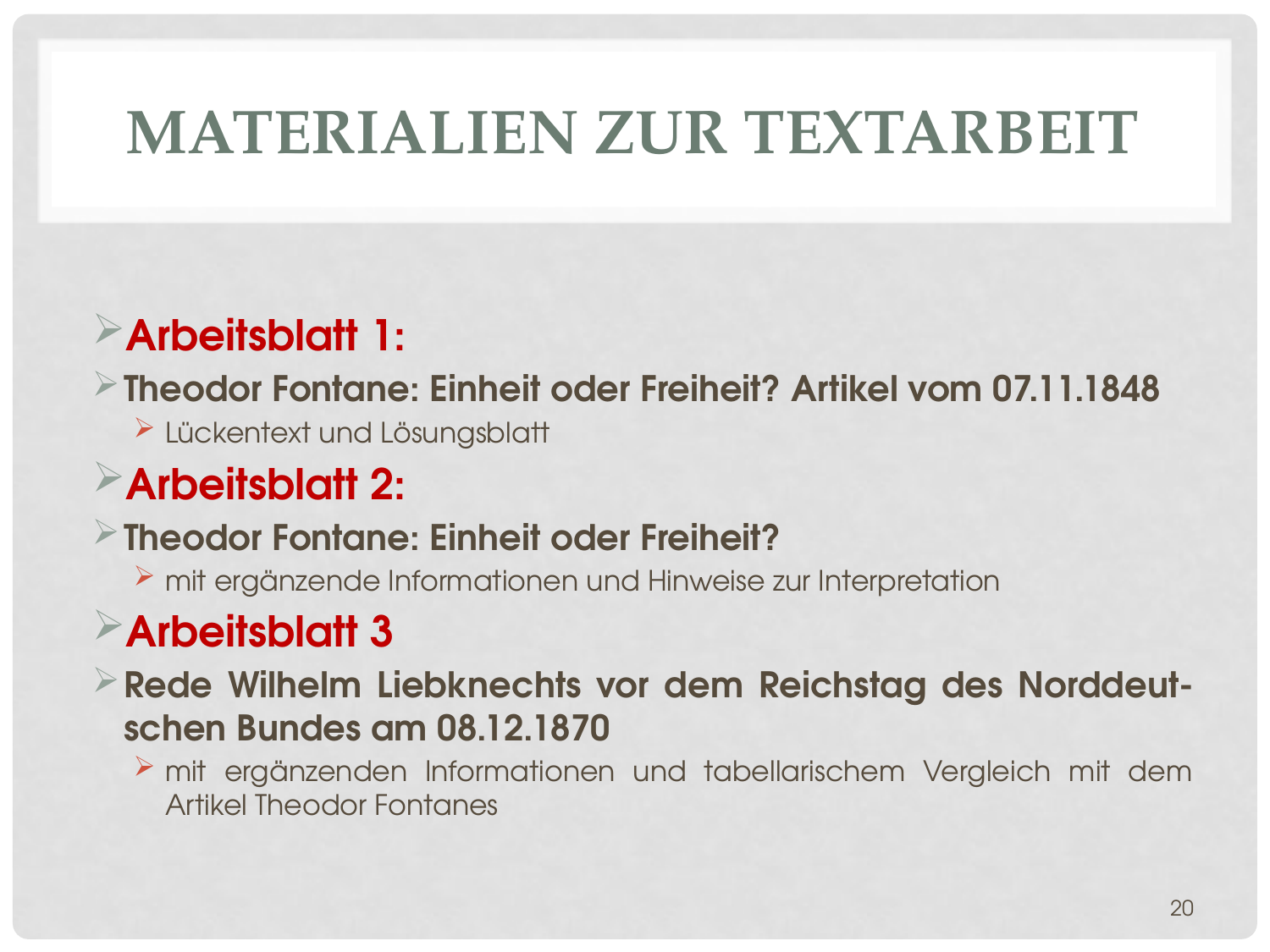

# Materialien zur Textarbeit

Arbeitsblatt 1:
Theodor Fontane: Einheit oder Freiheit? Artikel vom 07.11.1848
Lückentext und Lösungsblatt
Arbeitsblatt 2:
Theodor Fontane: Einheit oder Freiheit?
mit ergänzende Informationen und Hinweise zur Interpretation
Arbeitsblatt 3
Rede Wilhelm Liebknechts vor dem Reichstag des Norddeut-schen Bundes am 08.12.1870
mit ergänzenden Informationen und tabellarischem Vergleich mit dem Artikel Theodor Fontanes

20